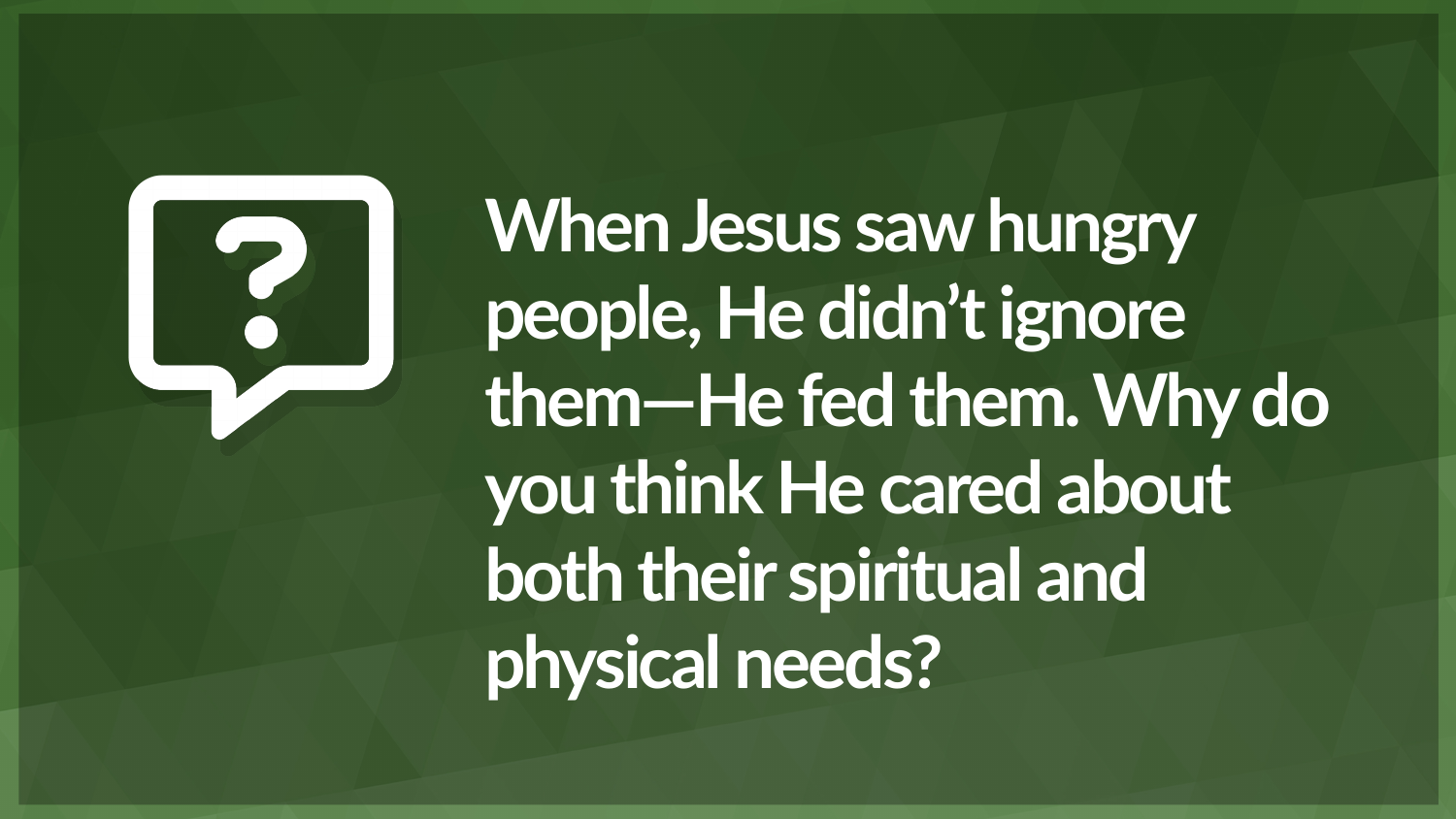

# When Jesus saw hungry people, He didn’t ignore them—He fed them. Why do you think He cared about both their spiritual and physical needs?